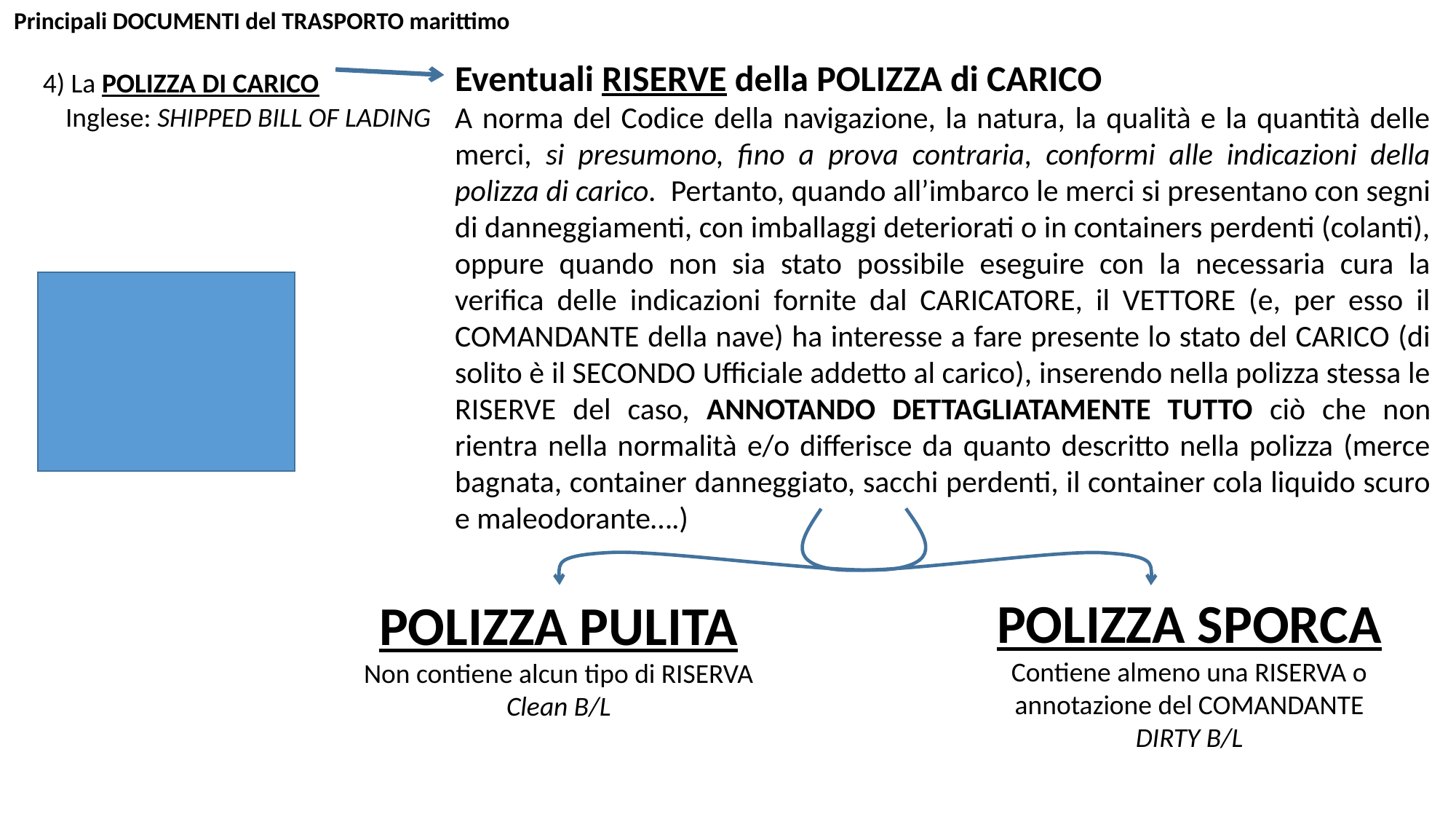

Principali DOCUMENTI del TRASPORTO marittimo
Eventuali RISERVE della POLIZZA di CARICO
A norma del Codice della navigazione, la natura, la qualità e la quantità delle merci, si presumono, fino a prova contraria, conformi alle indicazioni della polizza di carico.  Pertanto, quando all’imbarco le merci si presentano con segni di danneggiamenti, con imballaggi deteriorati o in containers perdenti (colanti), oppure quando non sia stato possibile eseguire con la necessaria cura la verifica delle indicazioni fornite dal CARICATORE, il VETTORE (e, per esso il COMANDANTE della nave) ha interesse a fare presente lo stato del CARICO (di solito è il SECONDO Ufficiale addetto al carico), inserendo nella polizza stessa le RISERVE del caso, ANNOTANDO DETTAGLIATAMENTE TUTTO ciò che non rientra nella normalità e/o differisce da quanto descritto nella polizza (merce bagnata, container danneggiato, sacchi perdenti, il container cola liquido scuro e maleodorante….)
4) La POLIZZA DI CARICO

Inglese: SHIPPED BILL OF LADING

POLIZZA SPORCA
Contiene almeno una RISERVA o annotazione del COMANDANTE
DIRTY B/L
POLIZZA PULITA
Non contiene alcun tipo di RISERVA
Clean B/L